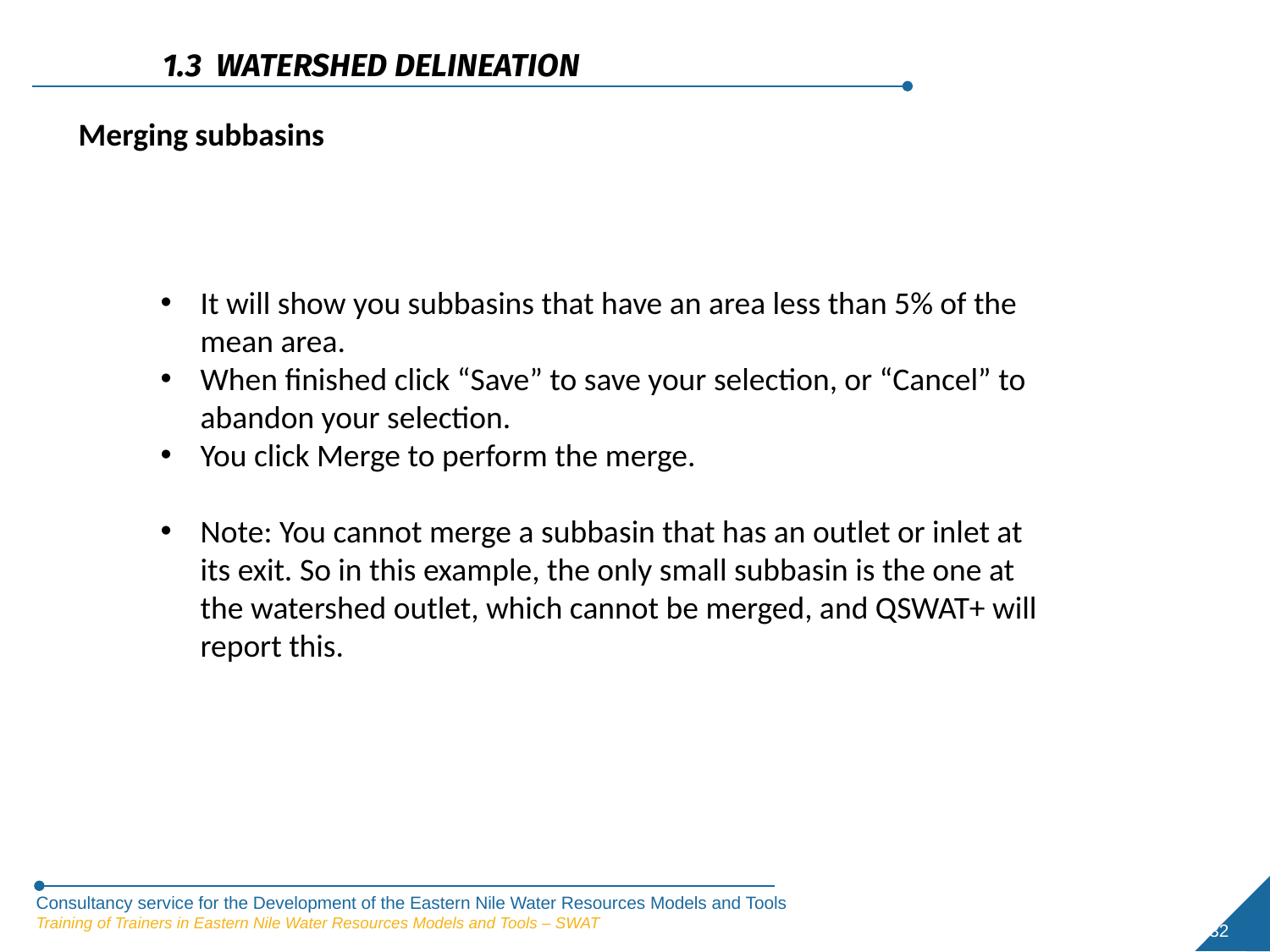

1.3  WATERSHED DELINEATION
Merging subbasins
It will show you subbasins that have an area less than 5% of the mean area.
When finished click “Save” to save your selection, or “Cancel” to abandon your selection.
You click Merge to perform the merge.

Note: You cannot merge a subbasin that has an outlet or inlet at its exit. So in this example, the only small subbasin is the one at the watershed outlet, which cannot be merged, and QSWAT+ will report this.